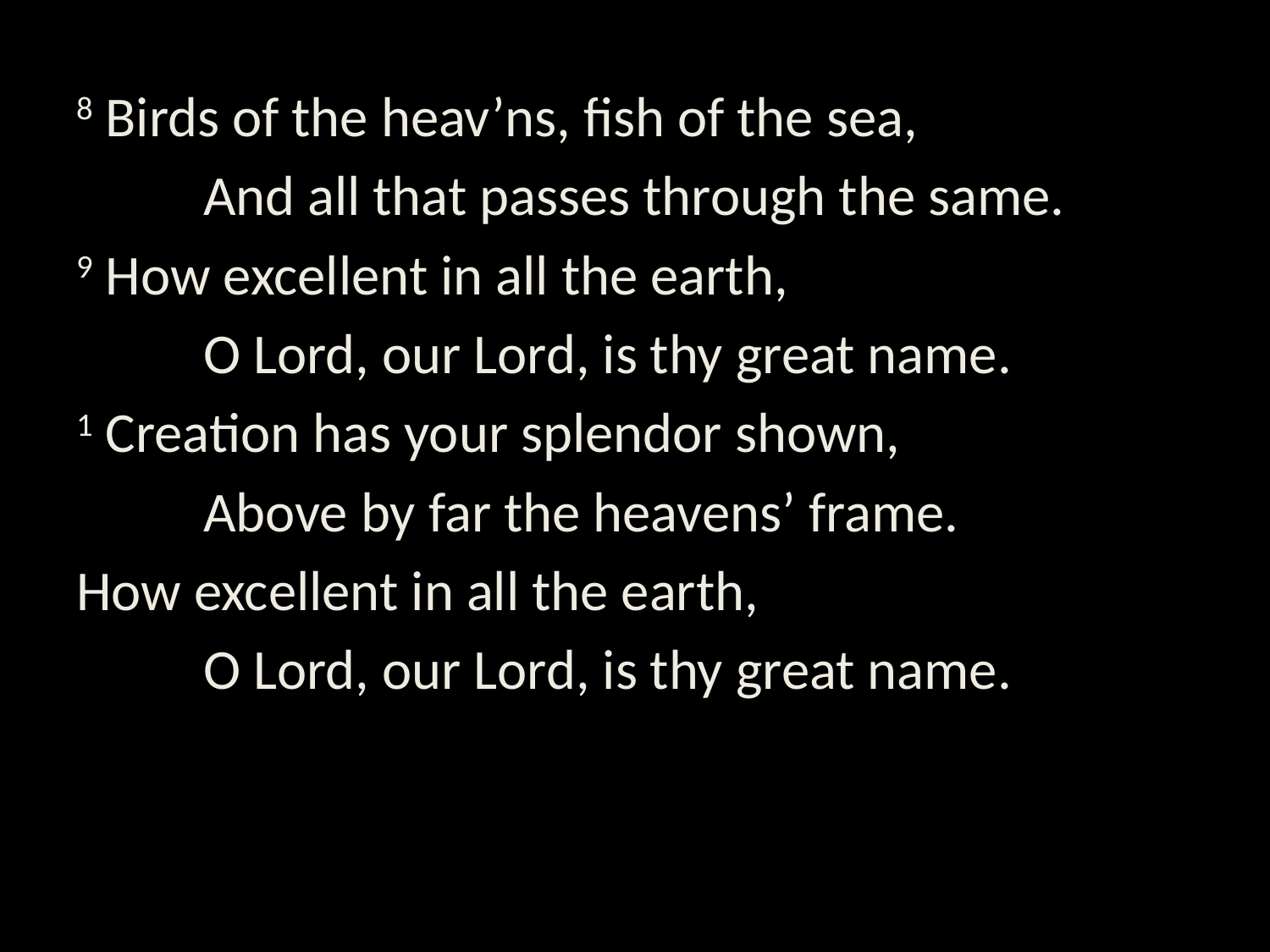

8 Birds of the heav’ns, fish of the sea,
	And all that passes through the same.
9 How excellent in all the earth,
	O Lord, our Lord, is thy great name.
1 Creation has your splendor shown,
	Above by far the heavens’ frame.
How excellent in all the earth,
	O Lord, our Lord, is thy great name.